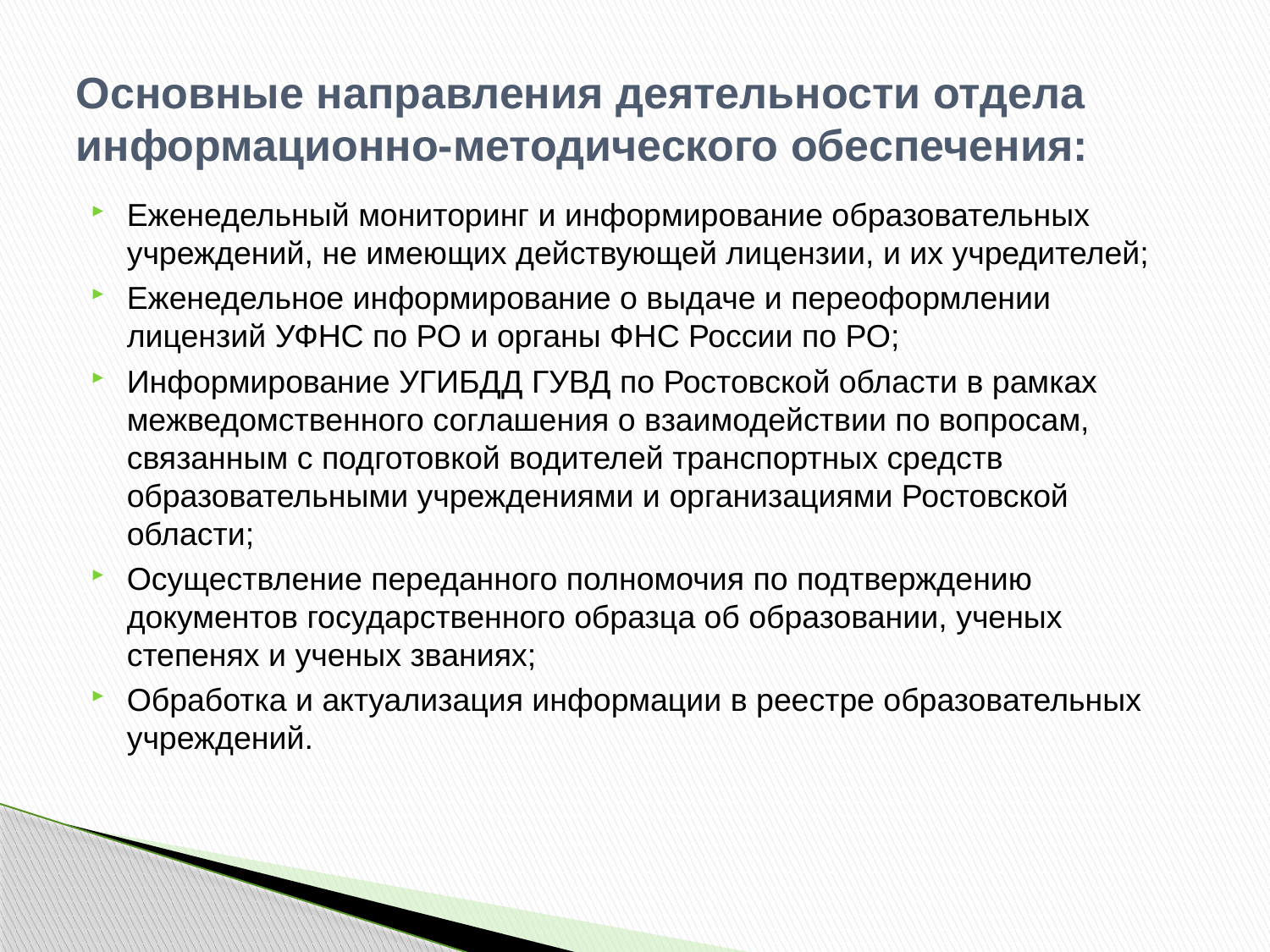

# Основные направления деятельности отдела информационно-методического обеспечения:
Еженедельный мониторинг и информирование образовательных учреждений, не имеющих действующей лицензии, и их учредителей;
Еженедельное информирование о выдаче и переоформлении лицензий УФНС по РО и органы ФНС России по РО;
Информирование УГИБДД ГУВД по Ростовской области в рамках межведомственного соглашения о взаимодействии по вопросам, связанным с подготовкой водителей транспортных средств образовательными учреждениями и организациями Ростовской области;
Осуществление переданного полномочия по подтверждению документов государственного образца об образовании, ученых степенях и ученых званиях;
Обработка и актуализация информации в реестре образовательных учреждений.